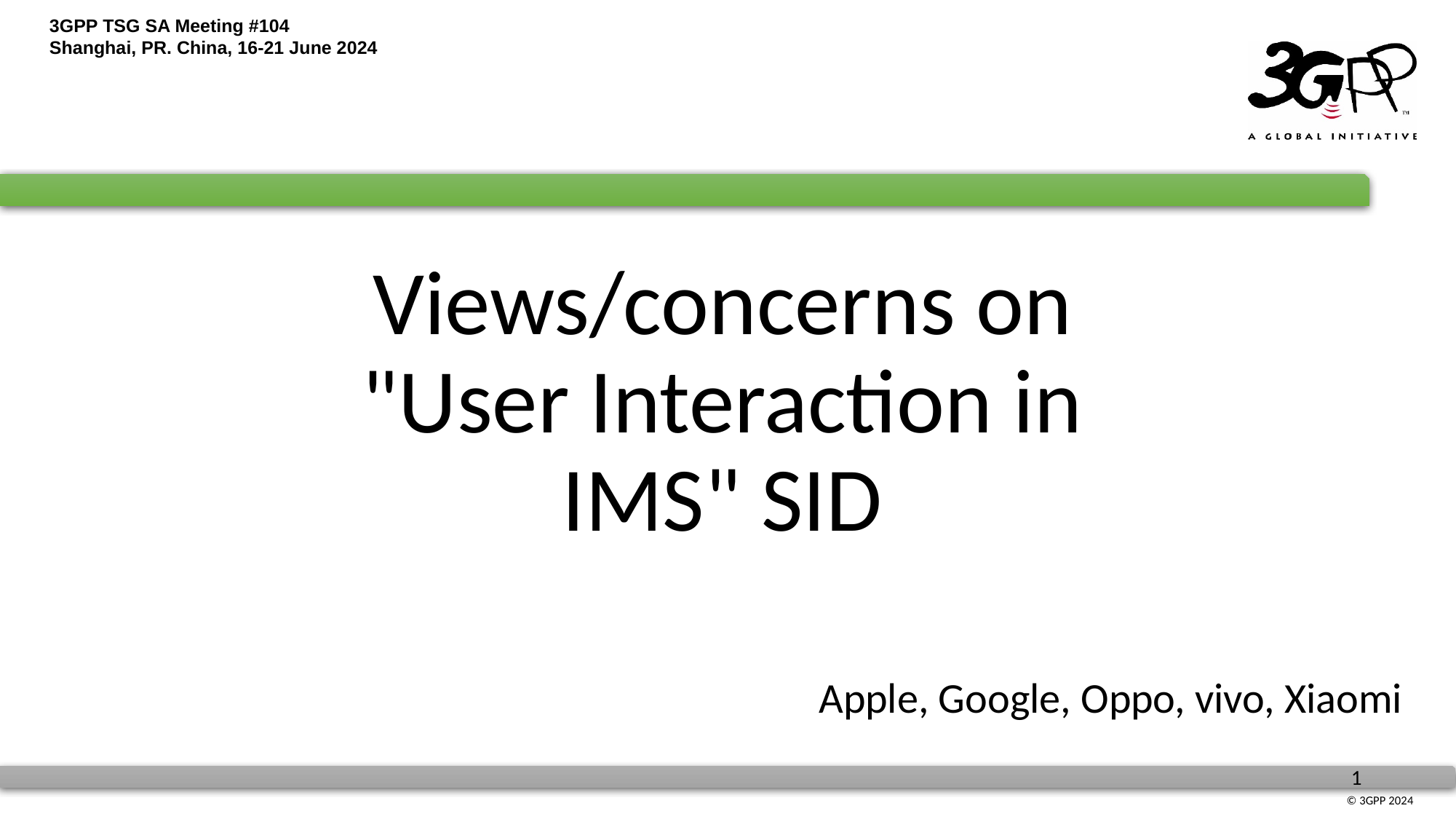

# Views/concerns on "User Interaction in IMS" SID
Apple, Google, Oppo, vivo, Xiaomi